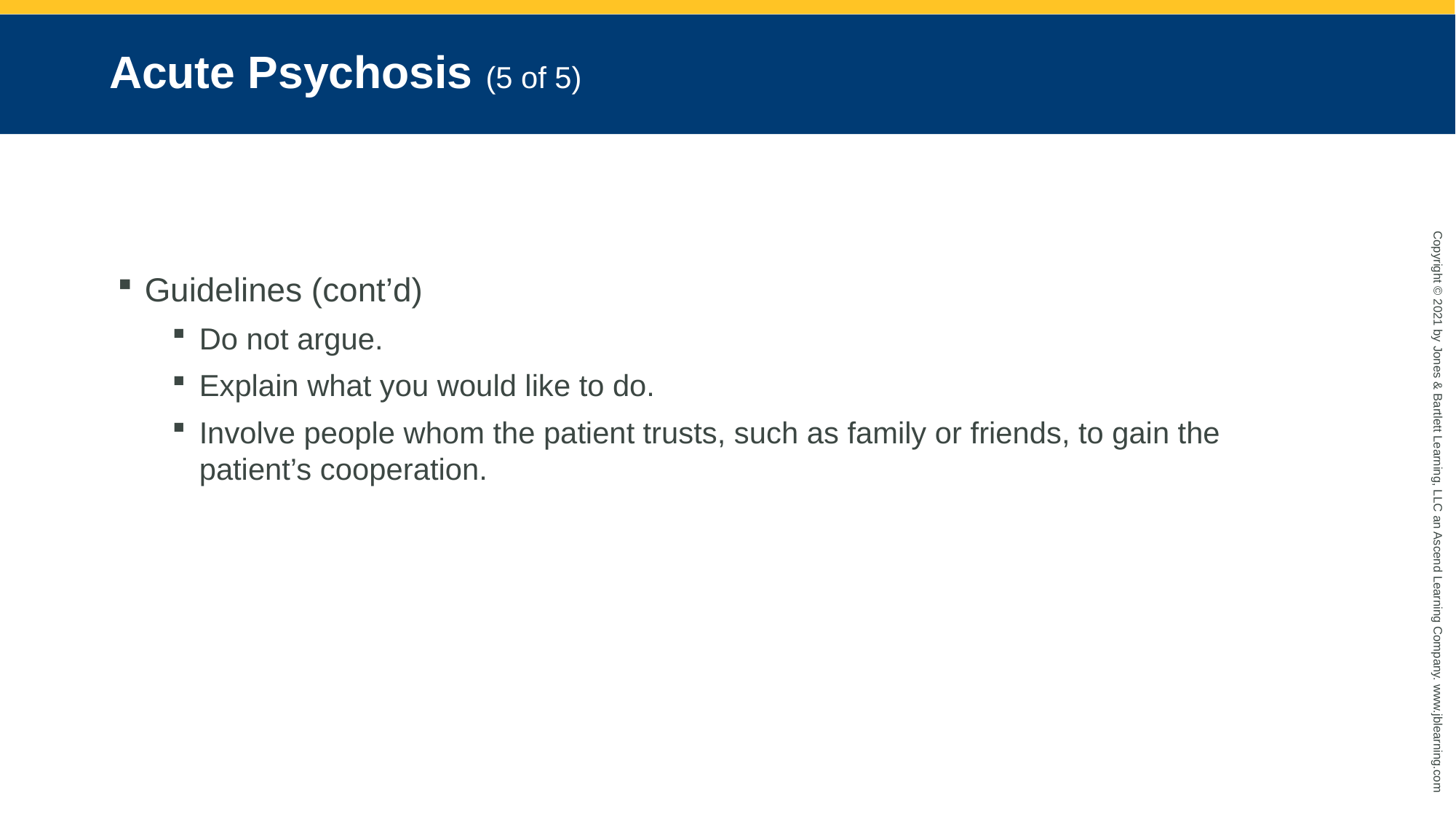

# Acute Psychosis (5 of 5)
Guidelines (cont’d)
Do not argue.
Explain what you would like to do.
Involve people whom the patient trusts, such as family or friends, to gain the patient’s cooperation.